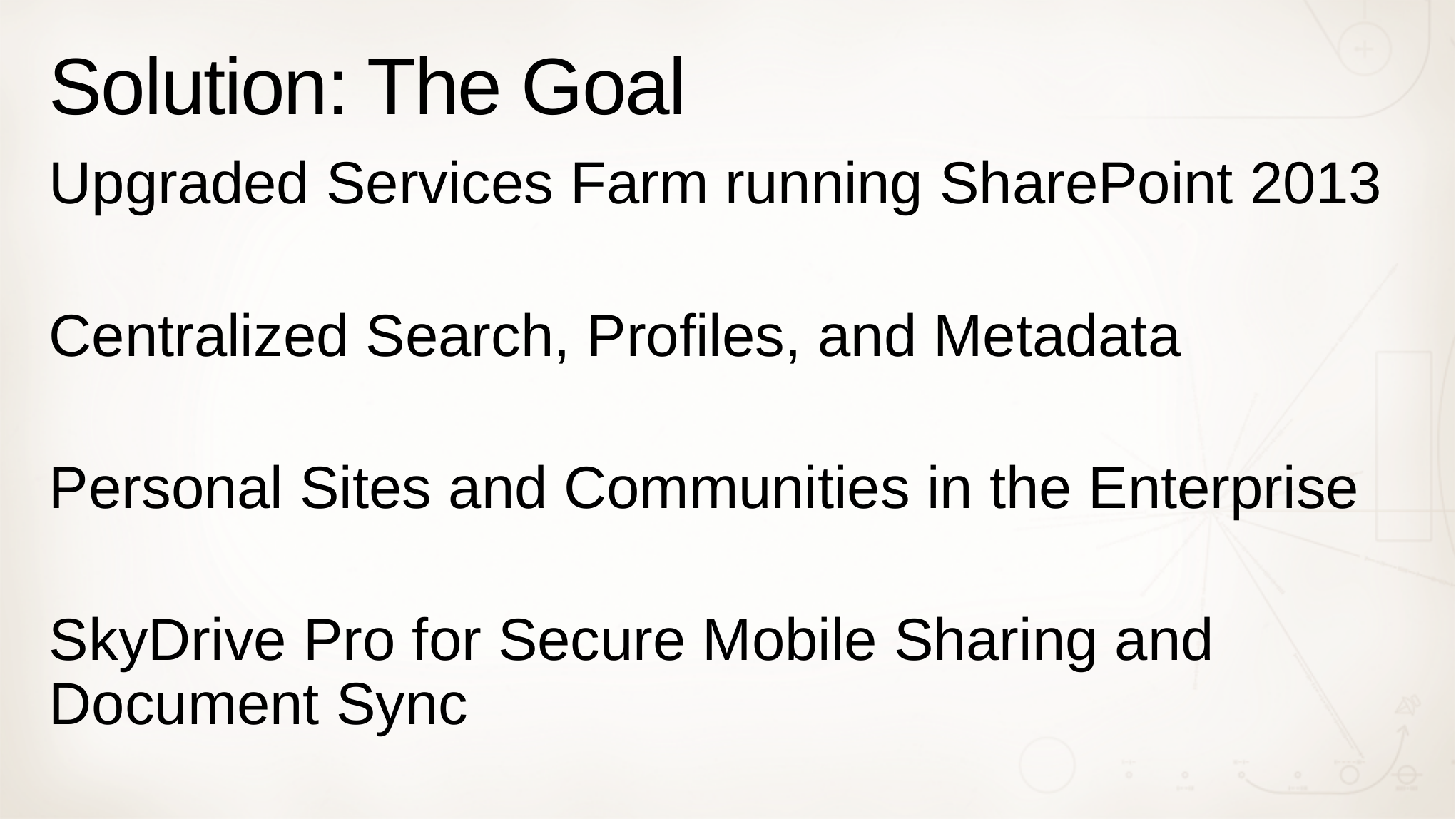

# Solution: The Goal
Upgraded Services Farm running SharePoint 2013

Centralized Search, Profiles, and Metadata

Personal Sites and Communities in the Enterprise

SkyDrive Pro for Secure Mobile Sharing and Document Sync